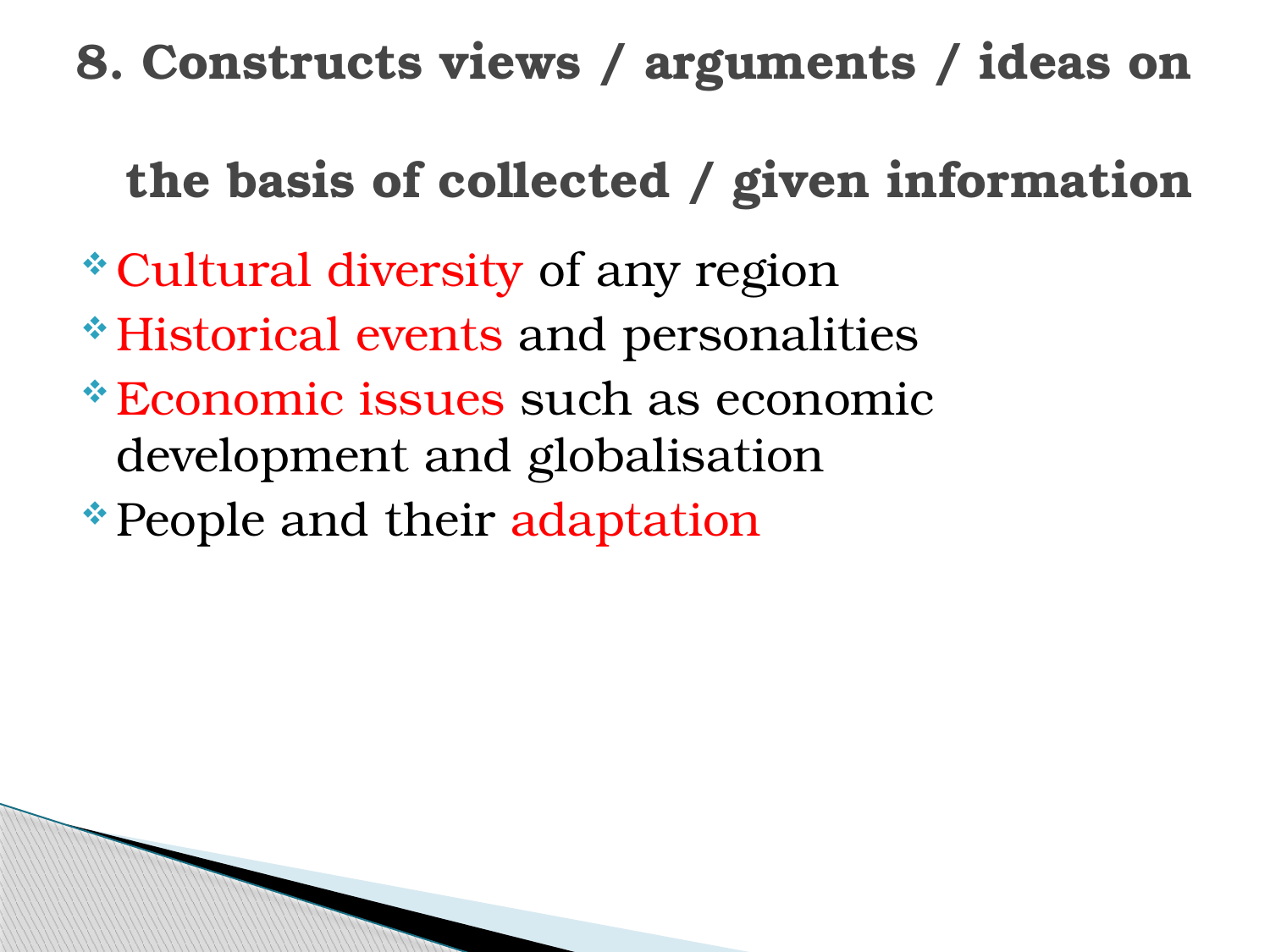

# 8. Constructs views / arguments / ideas on the basis of collected / given information
Cultural diversity of any region
Historical events and personalities
Economic issues such as economic development and globalisation
People and their adaptation